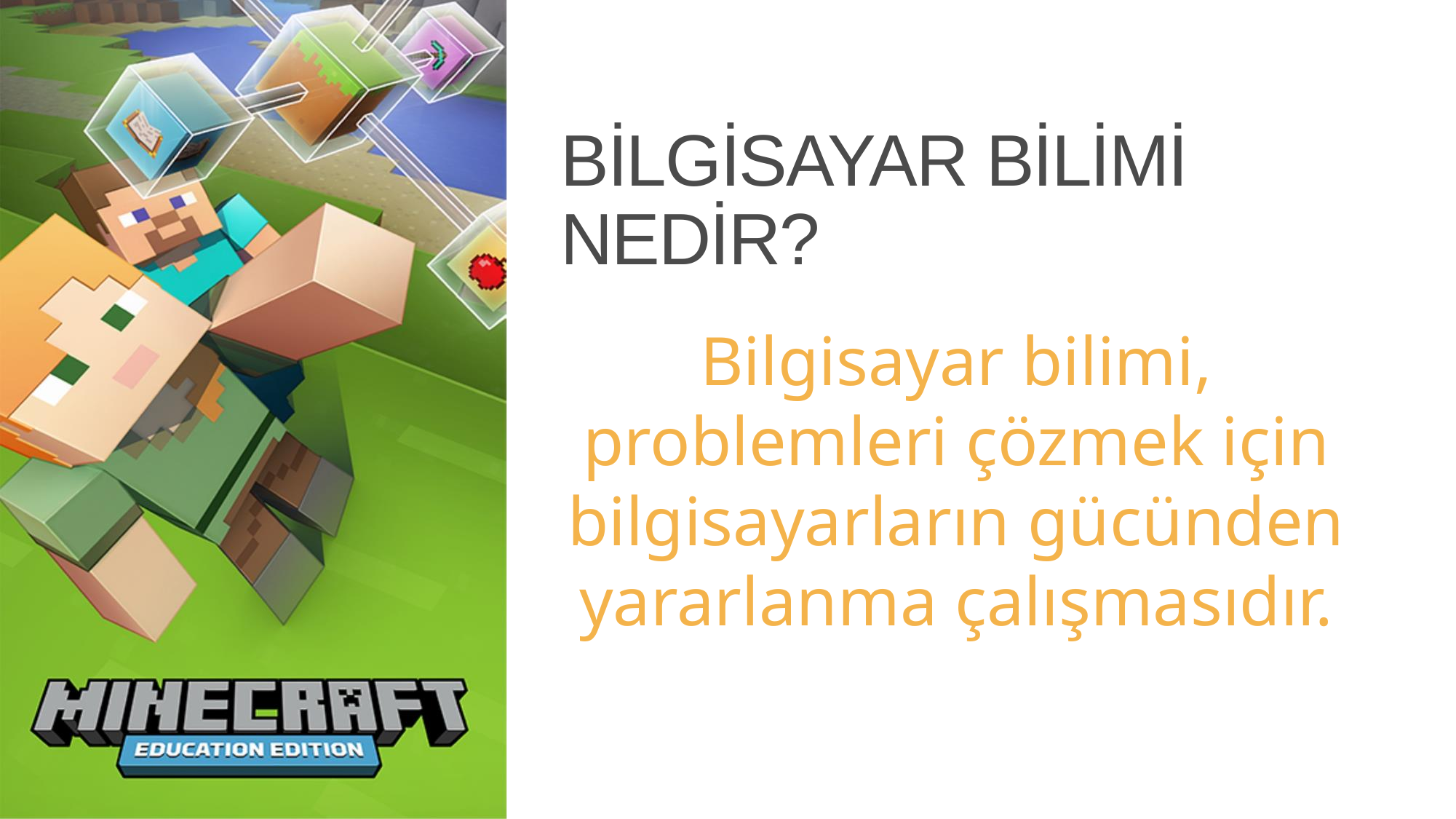

# Bilgisayar bilimi nedir?
Bilgisayar bilimi, problemleri çözmek için bilgisayarların gücünden yararlanma çalışmasıdır.